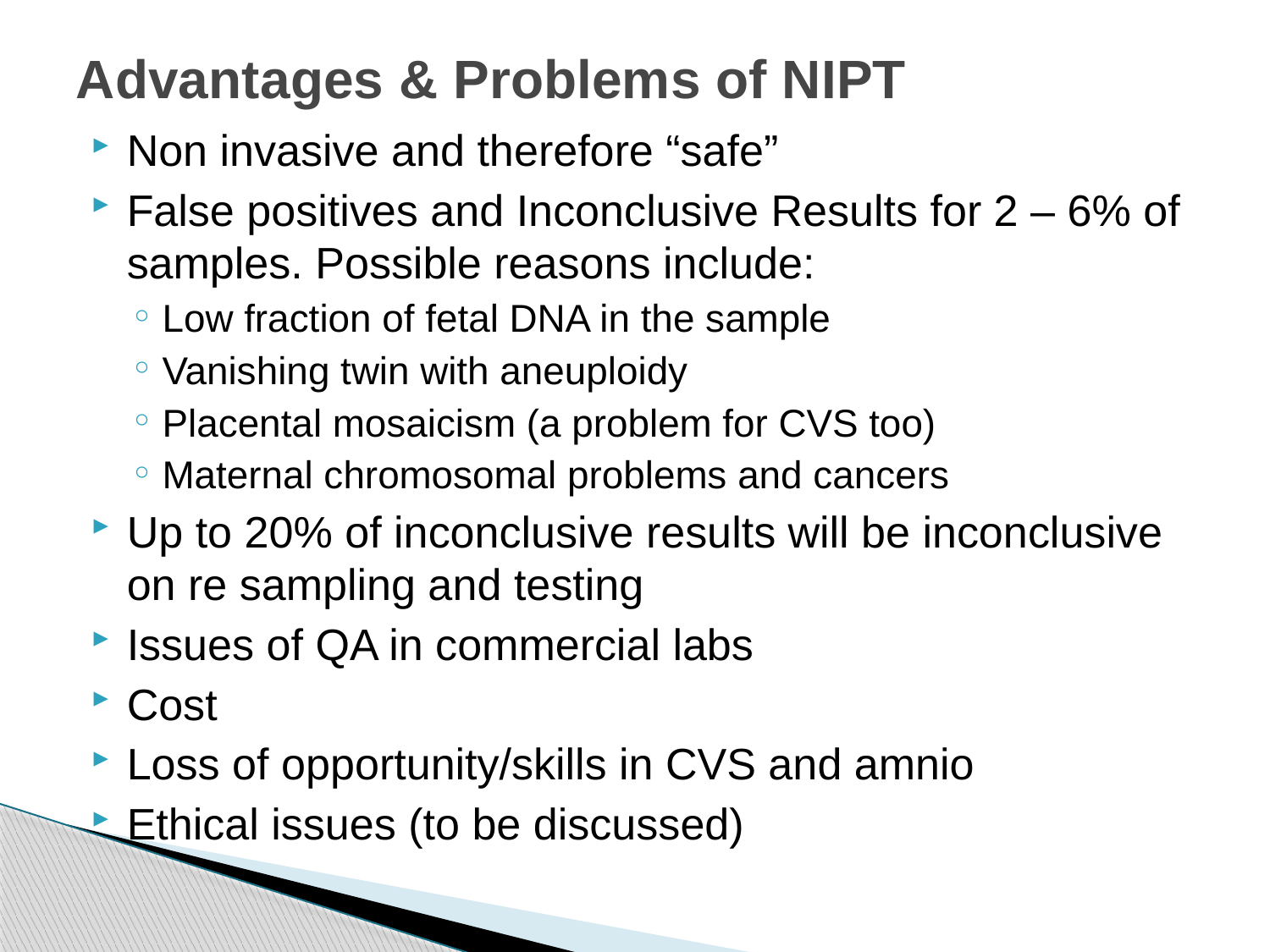

# Advantages & Problems of NIPT
Non invasive and therefore “safe”
False positives and Inconclusive Results for 2 – 6% of samples. Possible reasons include:
Low fraction of fetal DNA in the sample
Vanishing twin with aneuploidy
Placental mosaicism (a problem for CVS too)
Maternal chromosomal problems and cancers
Up to 20% of inconclusive results will be inconclusive on re sampling and testing
Issues of QA in commercial labs
Cost
Loss of opportunity/skills in CVS and amnio
Ethical issues (to be discussed)